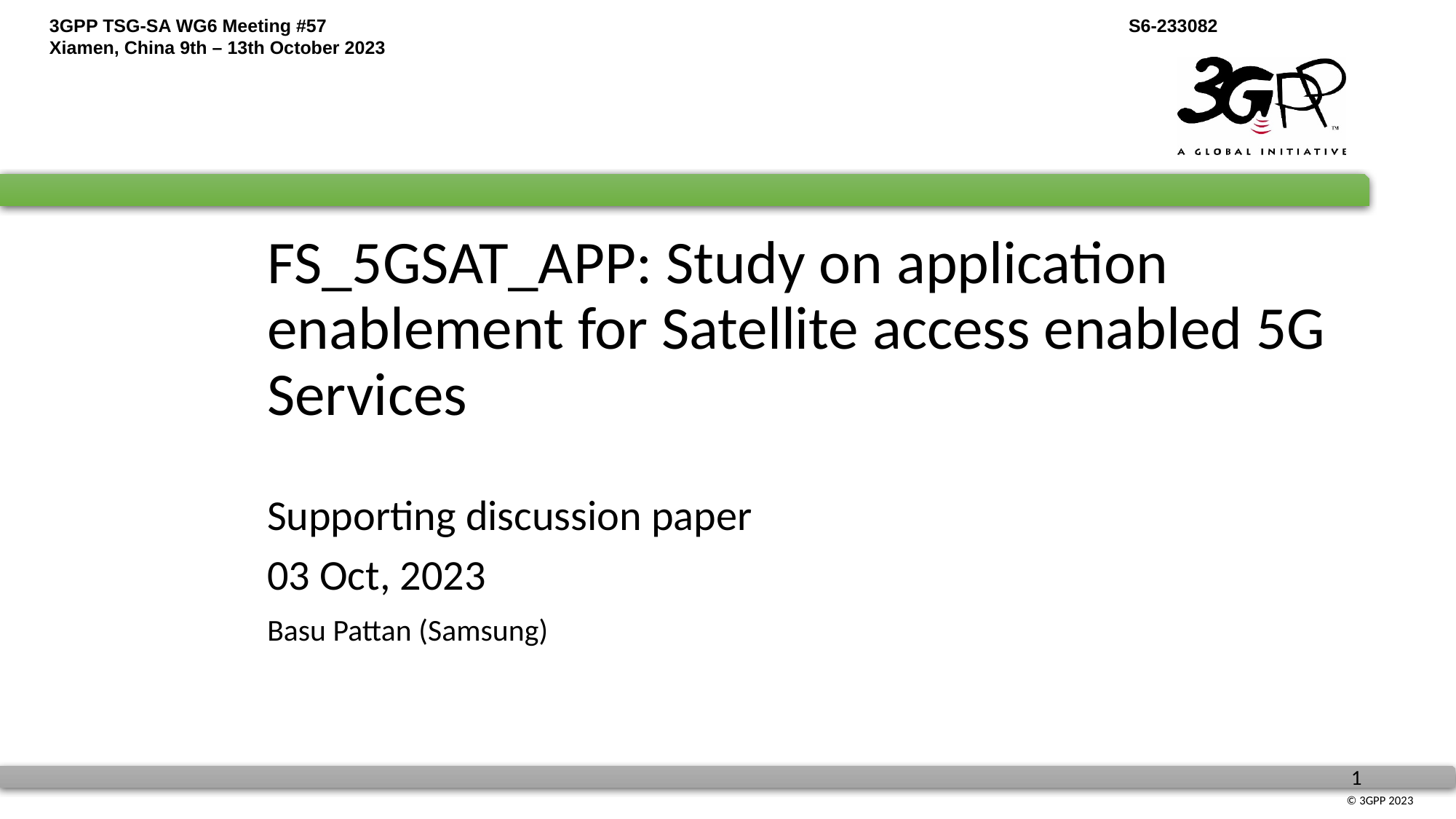

# FS_5GSAT_APP: Study on application enablement for Satellite access enabled 5G Services Supporting discussion paper
03 Oct, 2023
Basu Pattan (Samsung)